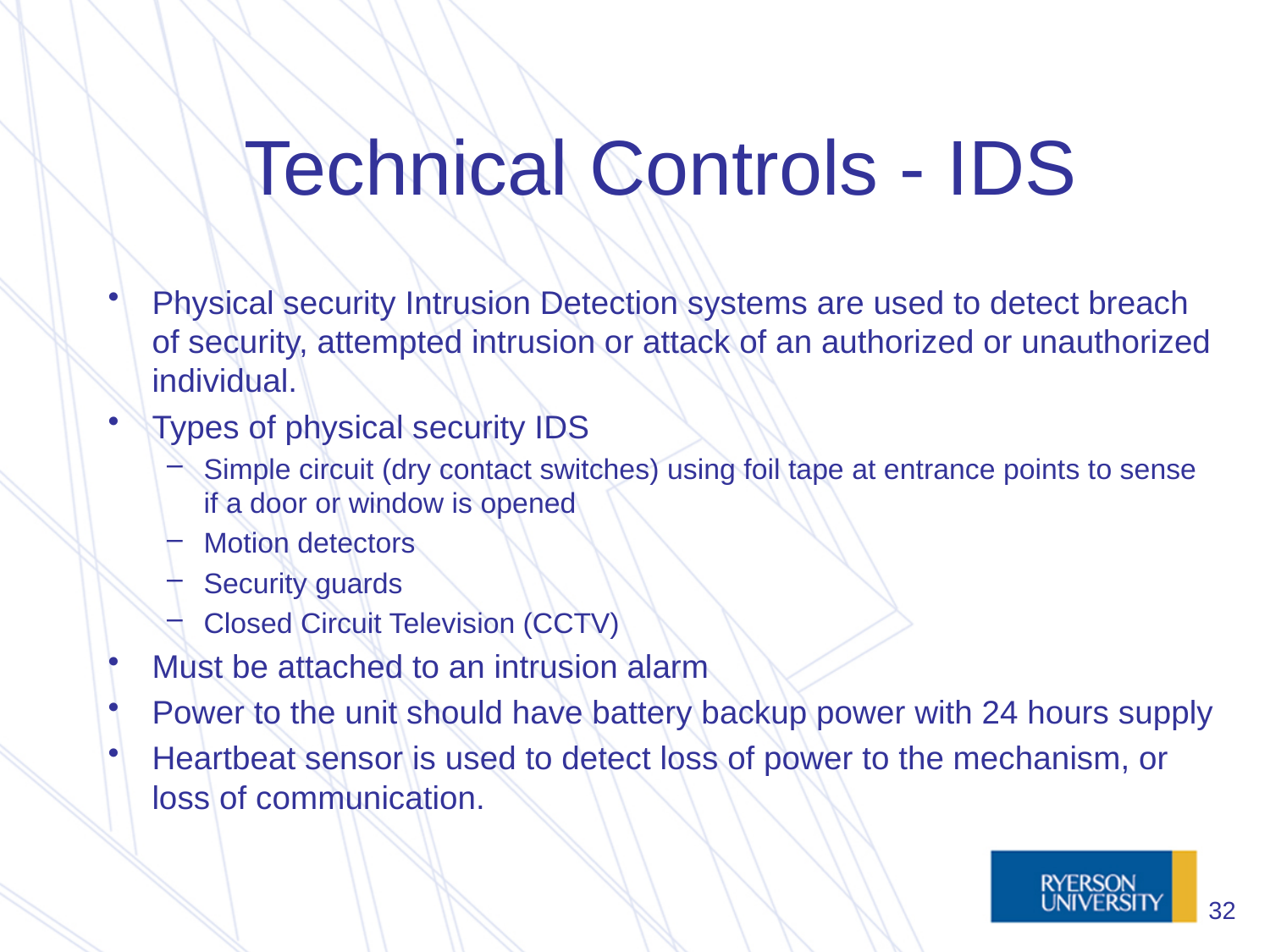

# Technical Controls - IDS
Physical security Intrusion Detection systems are used to detect breach of security, attempted intrusion or attack of an authorized or unauthorized individual.
Types of physical security IDS
Simple circuit (dry contact switches) using foil tape at entrance points to sense if a door or window is opened
Motion detectors
Security guards
Closed Circuit Television (CCTV)
Must be attached to an intrusion alarm
Power to the unit should have battery backup power with 24 hours supply
Heartbeat sensor is used to detect loss of power to the mechanism, or loss of communication.

32